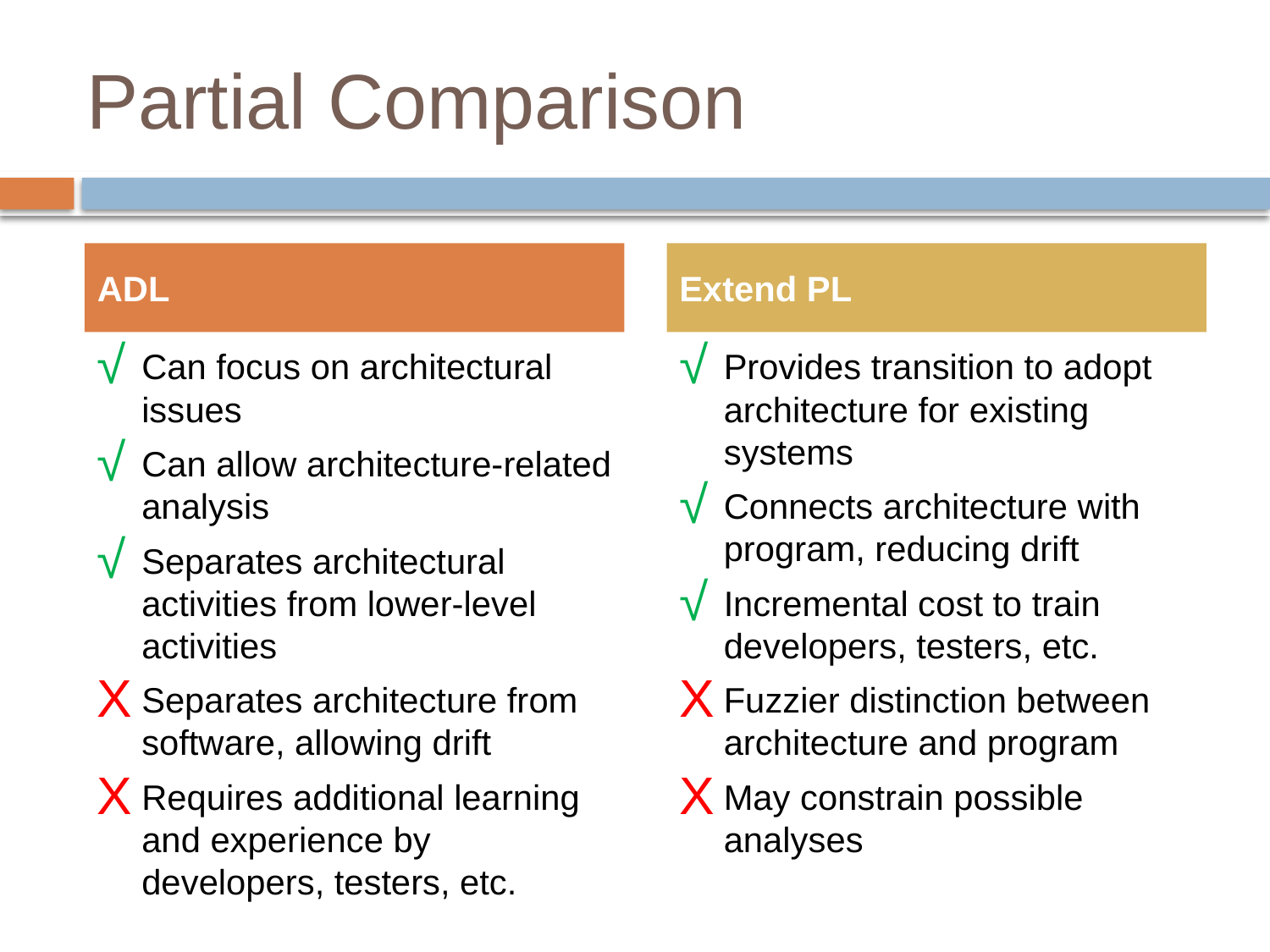

# Partial Comparison
ADL
Extend PL
Can focus on architectural issues
Can allow architecture-related analysis
Separates architectural activities from lower-level activities
Separates architecture from software, allowing drift
Requires additional learning and experience by developers, testers, etc.
Provides transition to adopt architecture for existing systems
Connects architecture with program, reducing drift
Incremental cost to train developers, testers, etc.
Fuzzier distinction between architecture and program
May constrain possible analyses